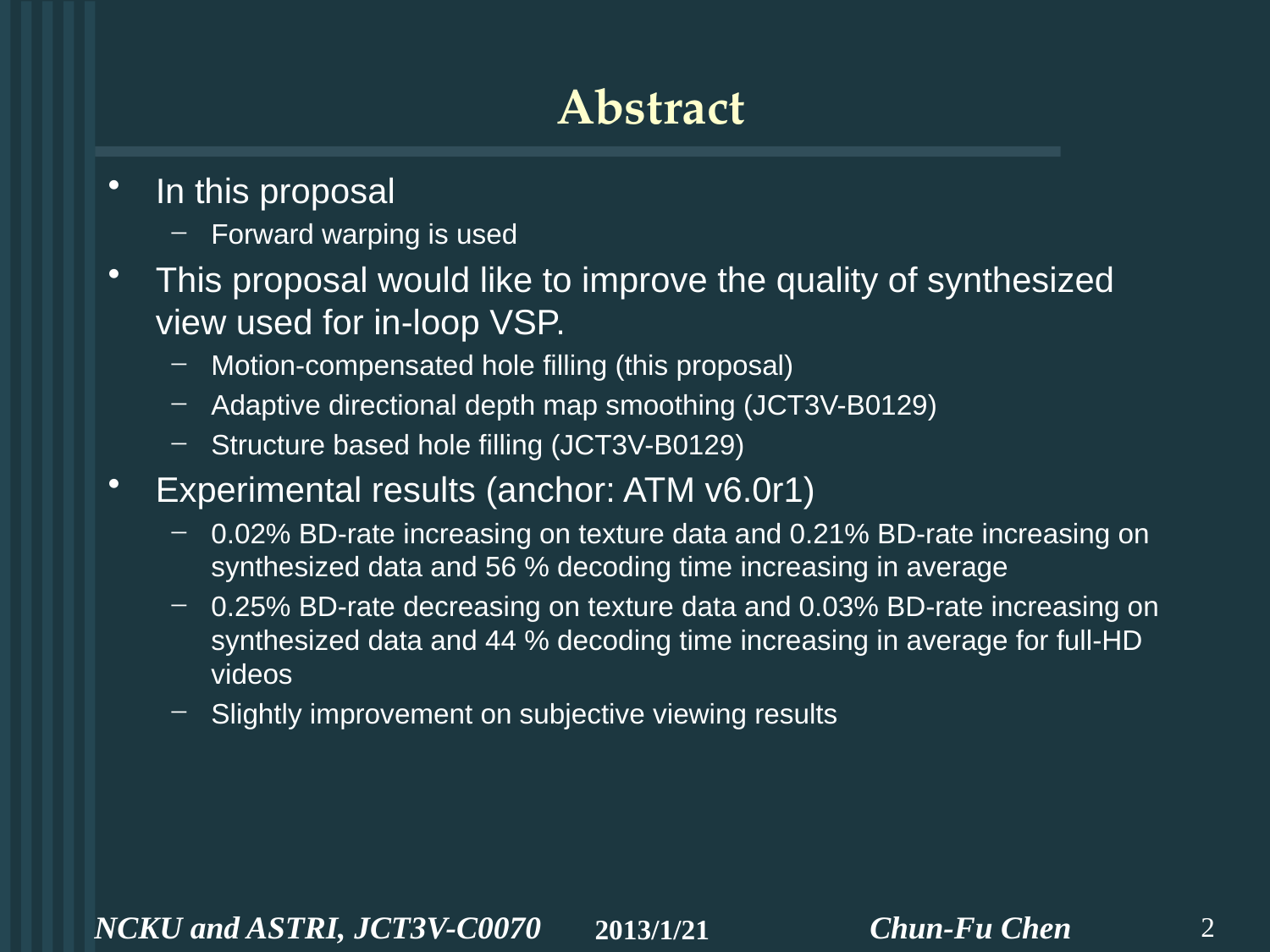

# Abstract
In this proposal
Forward warping is used
This proposal would like to improve the quality of synthesized view used for in-loop VSP.
Motion-compensated hole filling (this proposal)
Adaptive directional depth map smoothing (JCT3V-B0129)
Structure based hole filling (JCT3V-B0129)
Experimental results (anchor: ATM v6.0r1)
0.02% BD-rate increasing on texture data and 0.21% BD-rate increasing on synthesized data and 56 % decoding time increasing in average
0.25% BD-rate decreasing on texture data and 0.03% BD-rate increasing on synthesized data and 44 % decoding time increasing in average for full-HD videos
Slightly improvement on subjective viewing results

2
2013/1/21